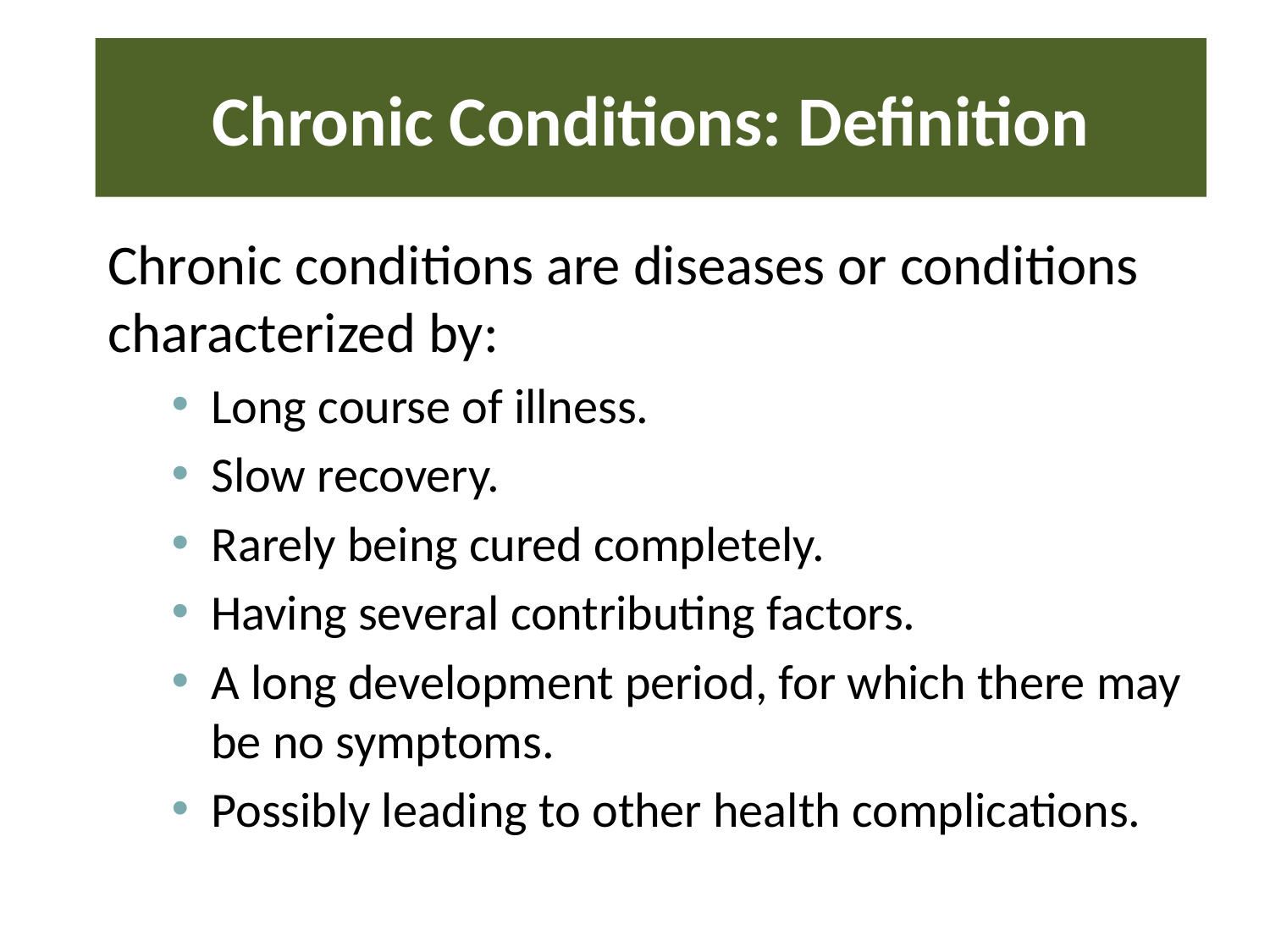

# Chronic Conditions: Definition
Chronic conditions are diseases or conditions characterized by:
Long course of illness.
Slow recovery.
Rarely being cured completely.
Having several contributing factors.
A long development period, for which there may be no symptoms.
Possibly leading to other health complications.